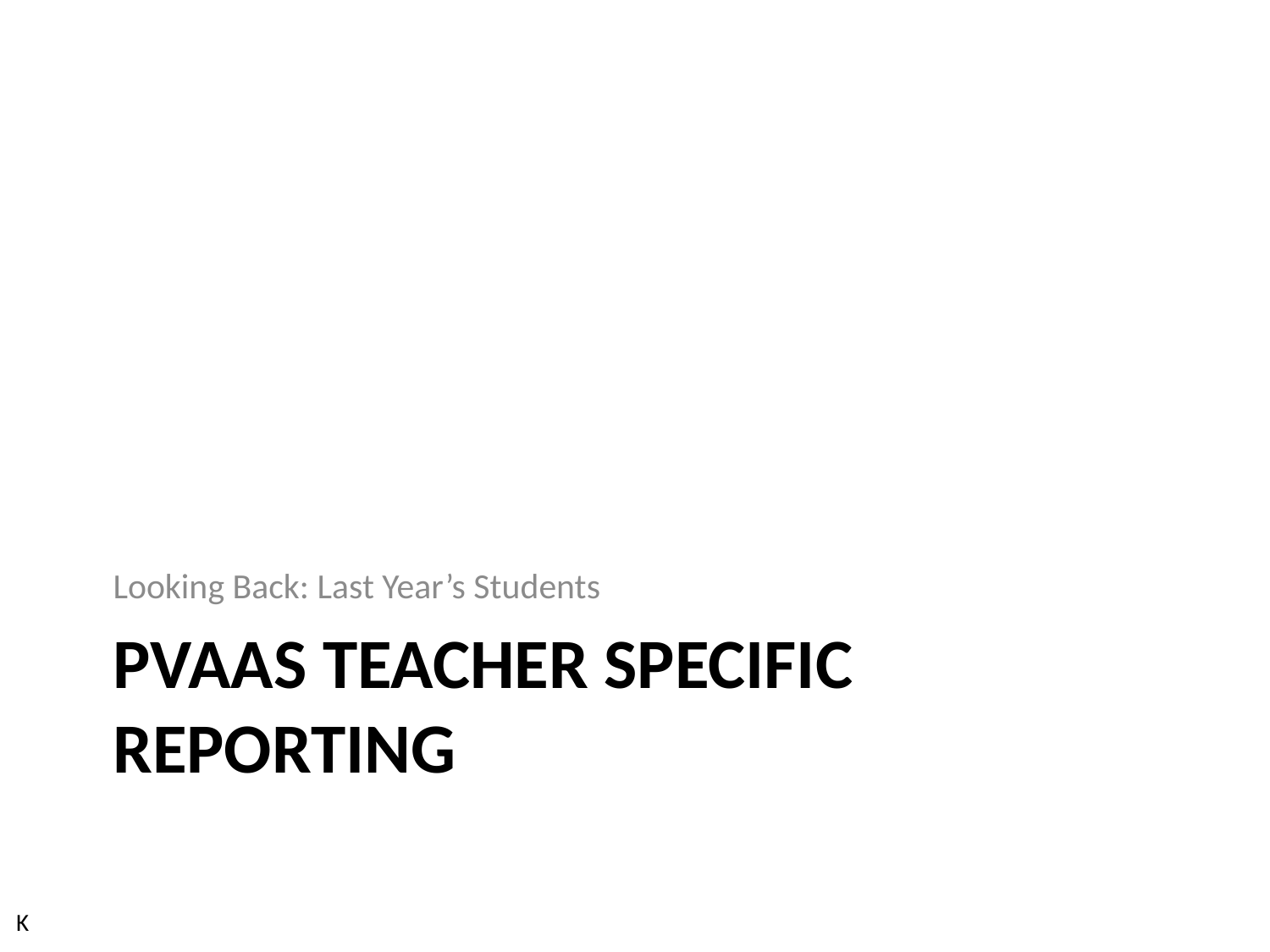

Looking Back: Last Year’s Students
# PVAAS teacher Specific Reporting
K